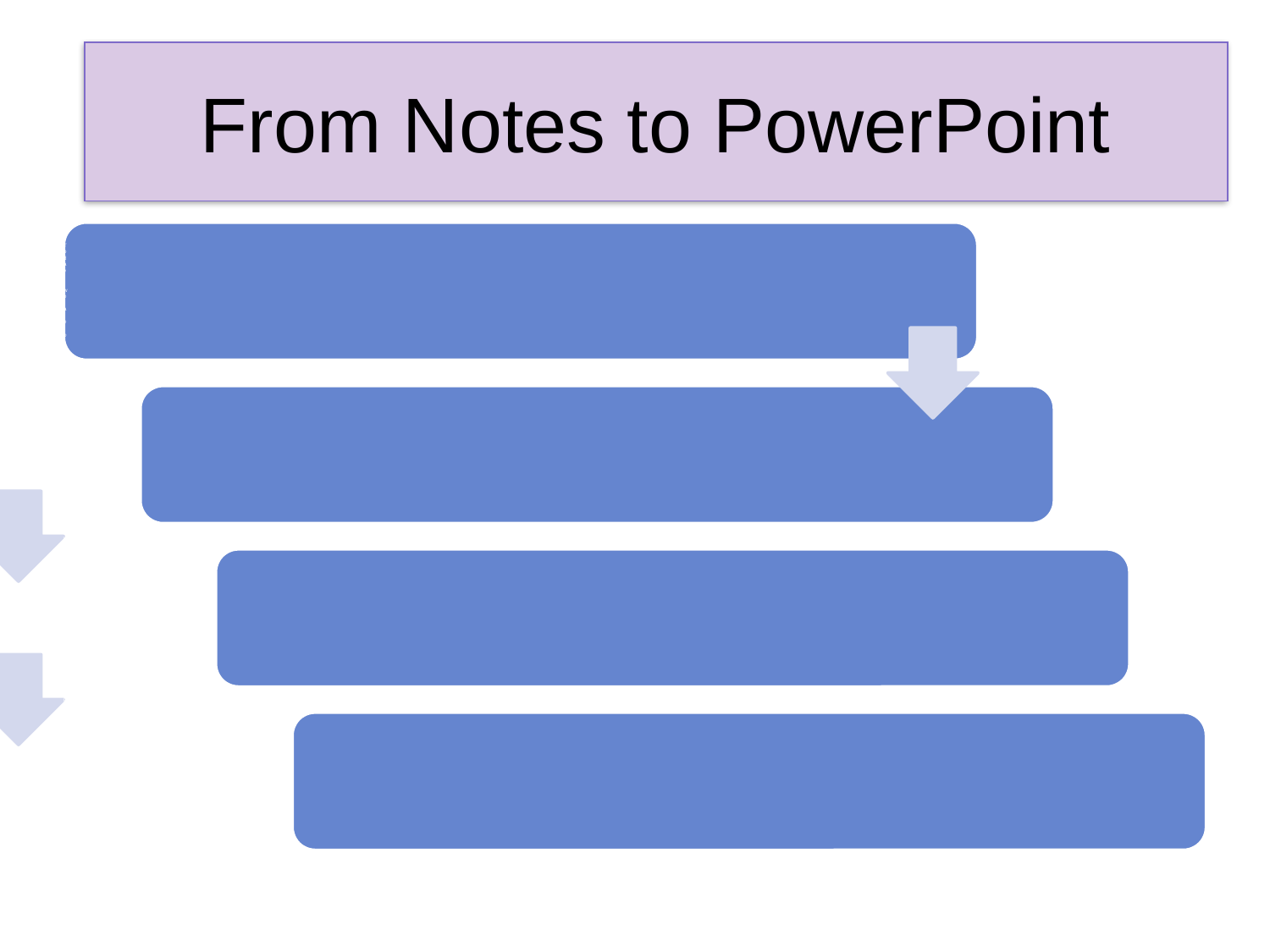

# Haidee’s stuff
From Notes to PowerPoint
Today, we are officially showing some of the slides and explaining the process and rationale